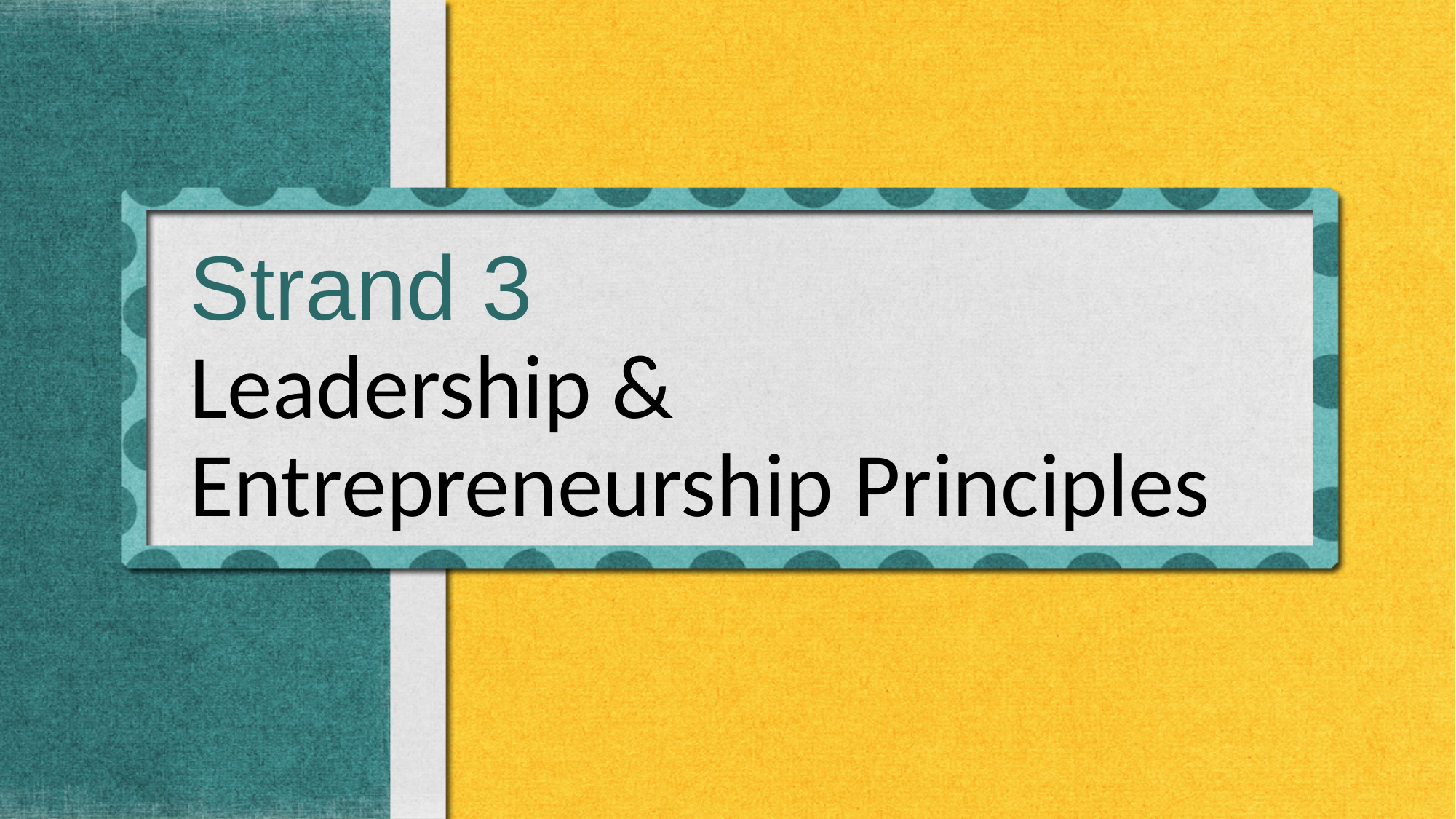

# Strand 3 Leadership & Entrepreneurship Principles